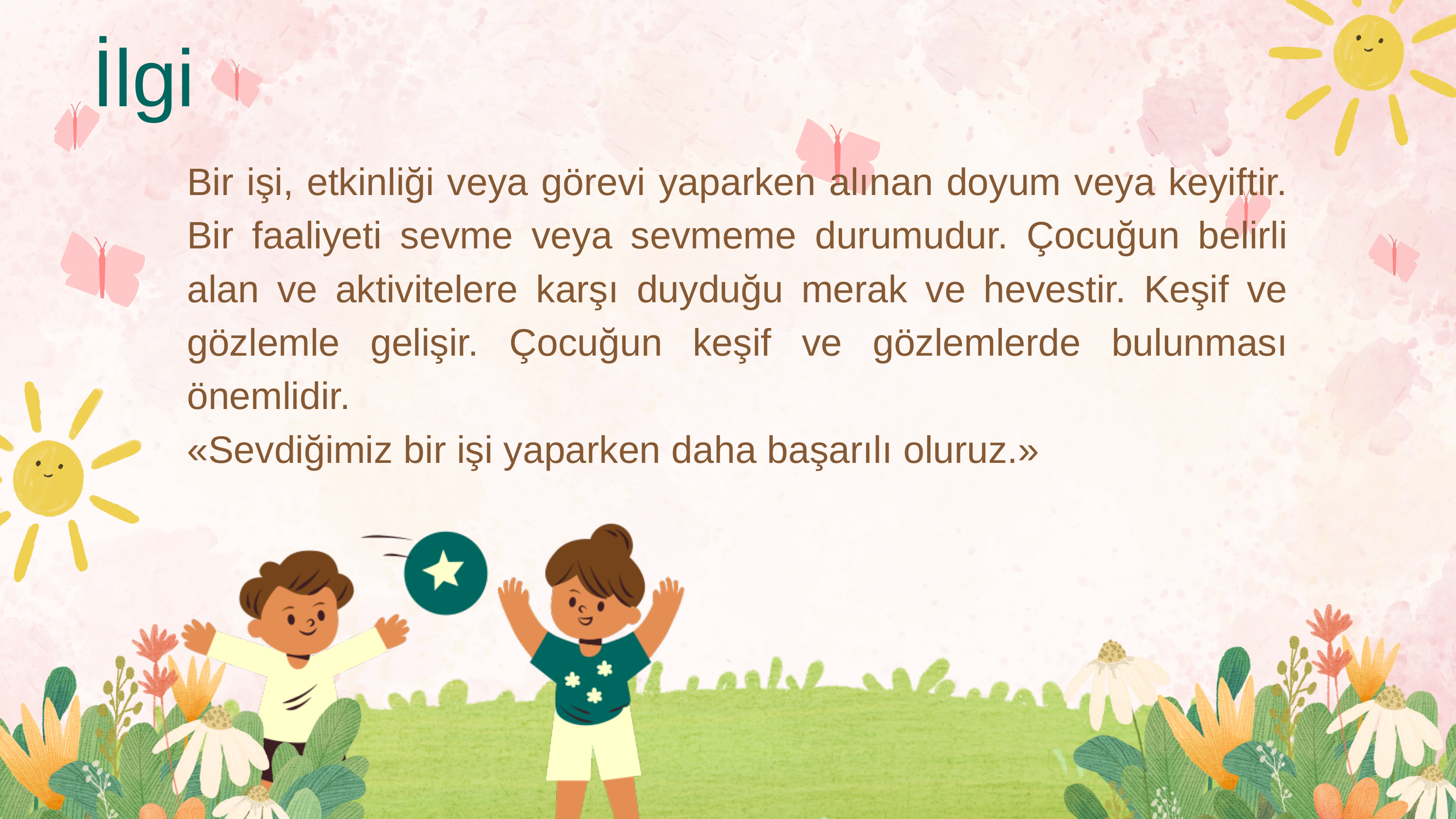

İlgi

Bir işi, etkinliği veya görevi yaparken alınan doyum veya keyiftir. Bir faaliyeti sevme veya sevmeme durumudur. Çocuğun belirli alan ve aktivitelere karşı duyduğu merak ve hevestir. Keşif ve gözlemle gelişir. Çocuğun keşif ve gözlemlerde bulunması önemlidir.
«Sevdiğimiz bir işi yaparken daha başarılı oluruz.»